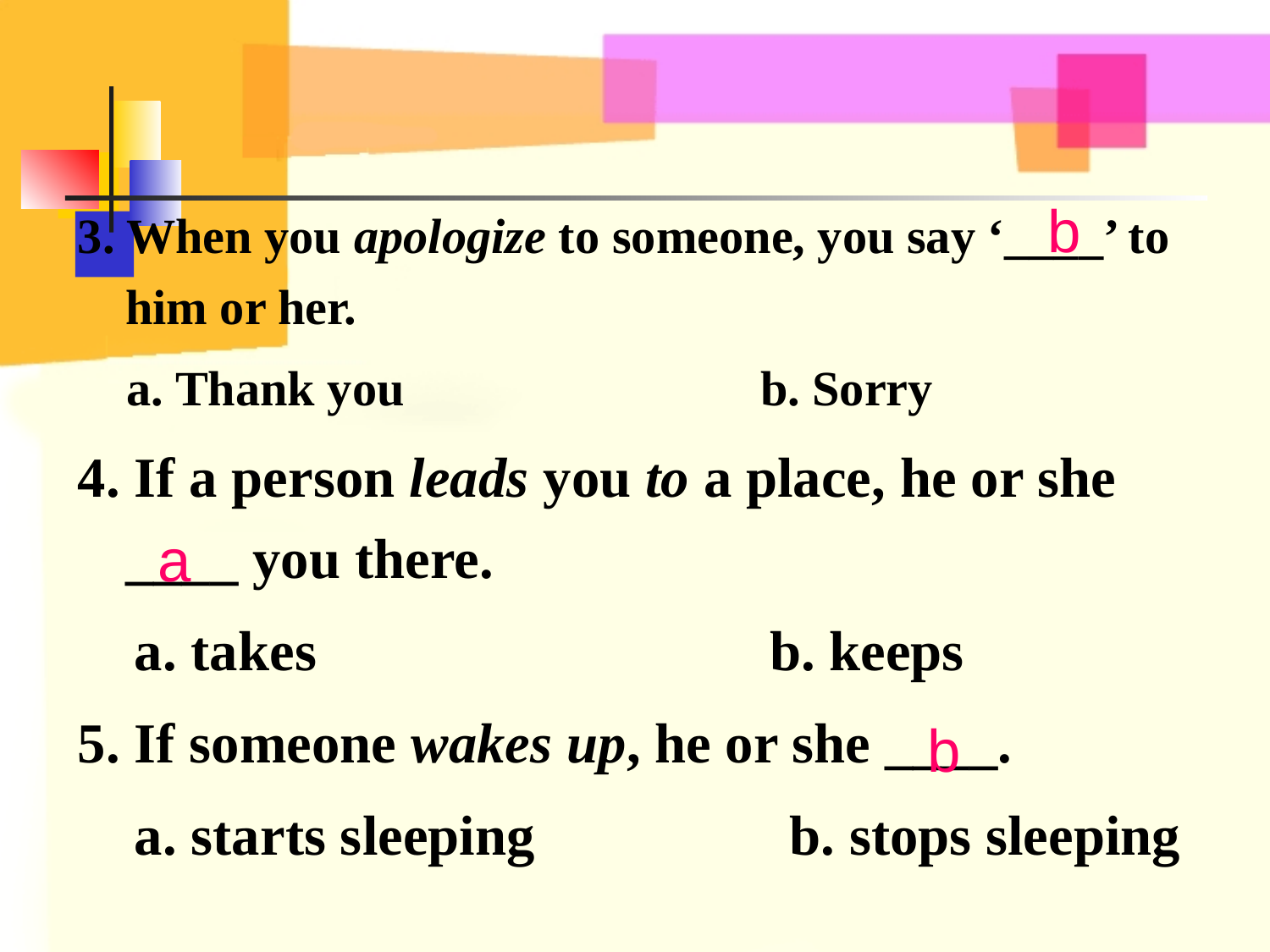

3. When you apologize to someone, you say ‘____’ to him or her.
    a. Thank you                             b. Sorry
4. If a person leads you to a place, he or she ____ you there.
    a. takes                                b. keeps
5. If someone wakes up, he or she ____.
    a. starts sleeping                  b. stops sleeping
b
a
b